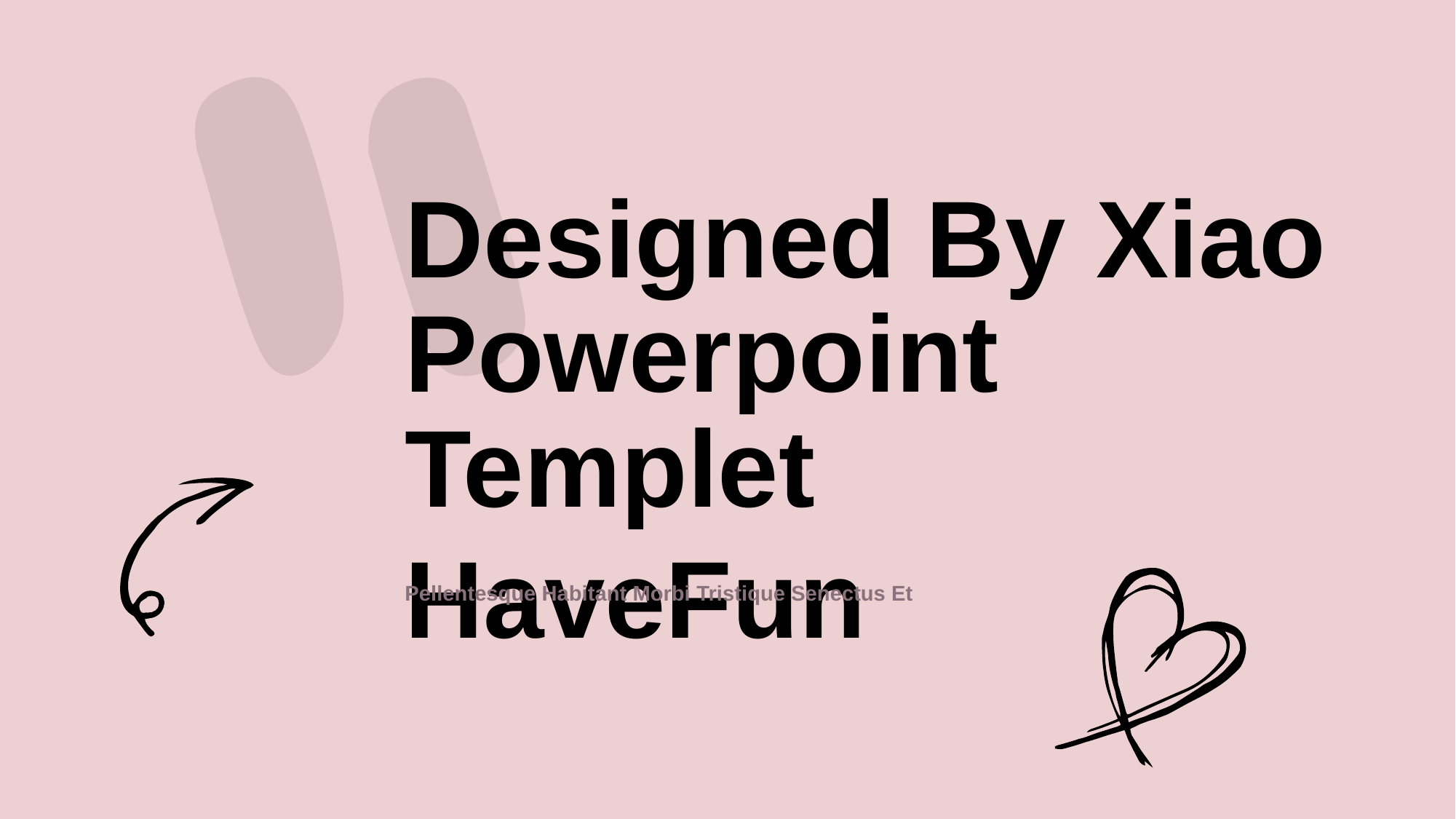

Designed By Xiao
Powerpoint
Templet HaveFun

Pellentesque Habitant Morbi Tristique Senectus Et